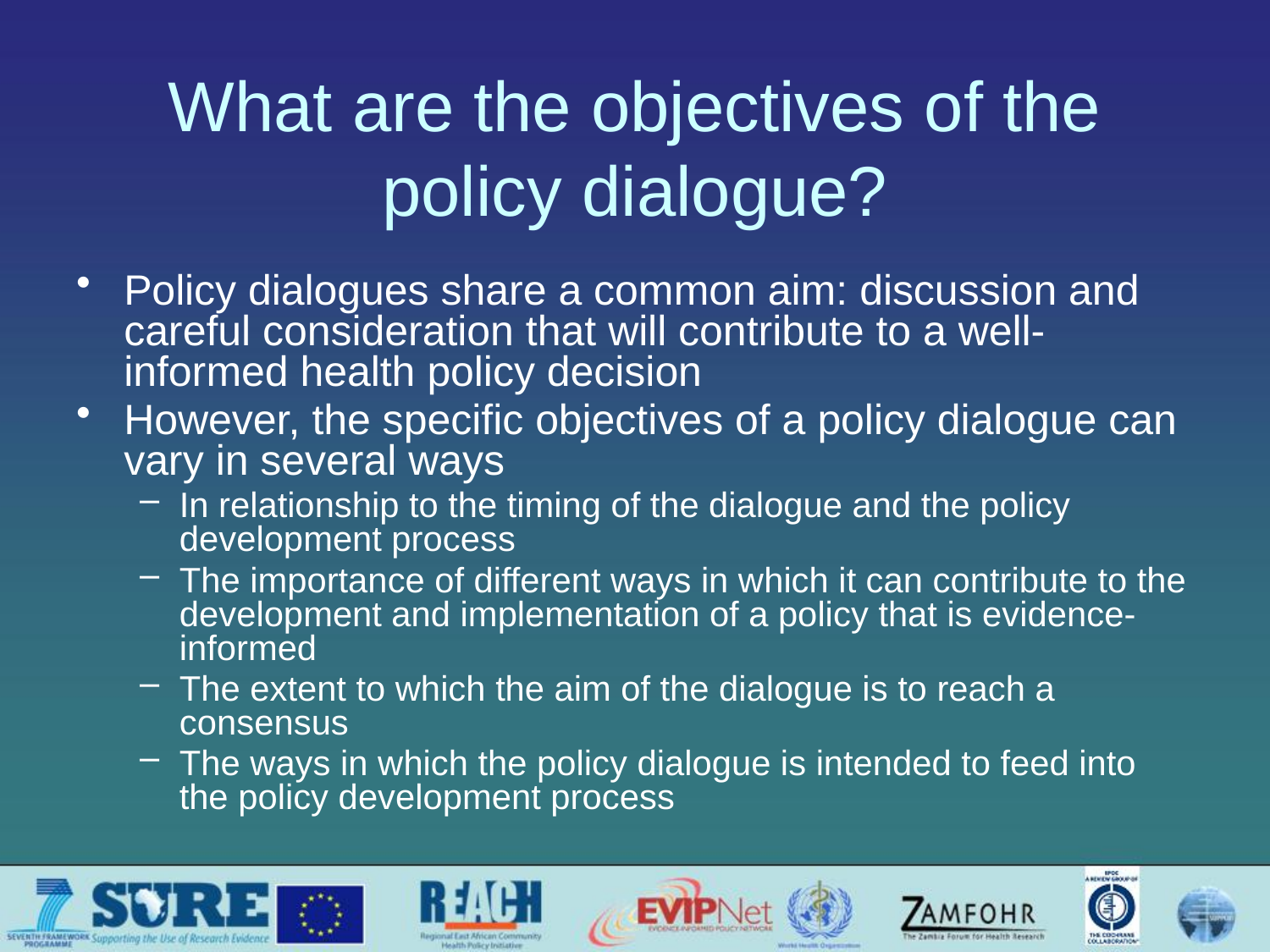

# What are the objectives of the policy dialogue?
Policy dialogues share a common aim: discussion and careful consideration that will contribute to a well-informed health policy decision
However, the specific objectives of a policy dialogue can vary in several ways
In relationship to the timing of the dialogue and the policy development process
The importance of different ways in which it can contribute to the development and implementation of a policy that is evidence-informed
The extent to which the aim of the dialogue is to reach a consensus
The ways in which the policy dialogue is intended to feed into the policy development process